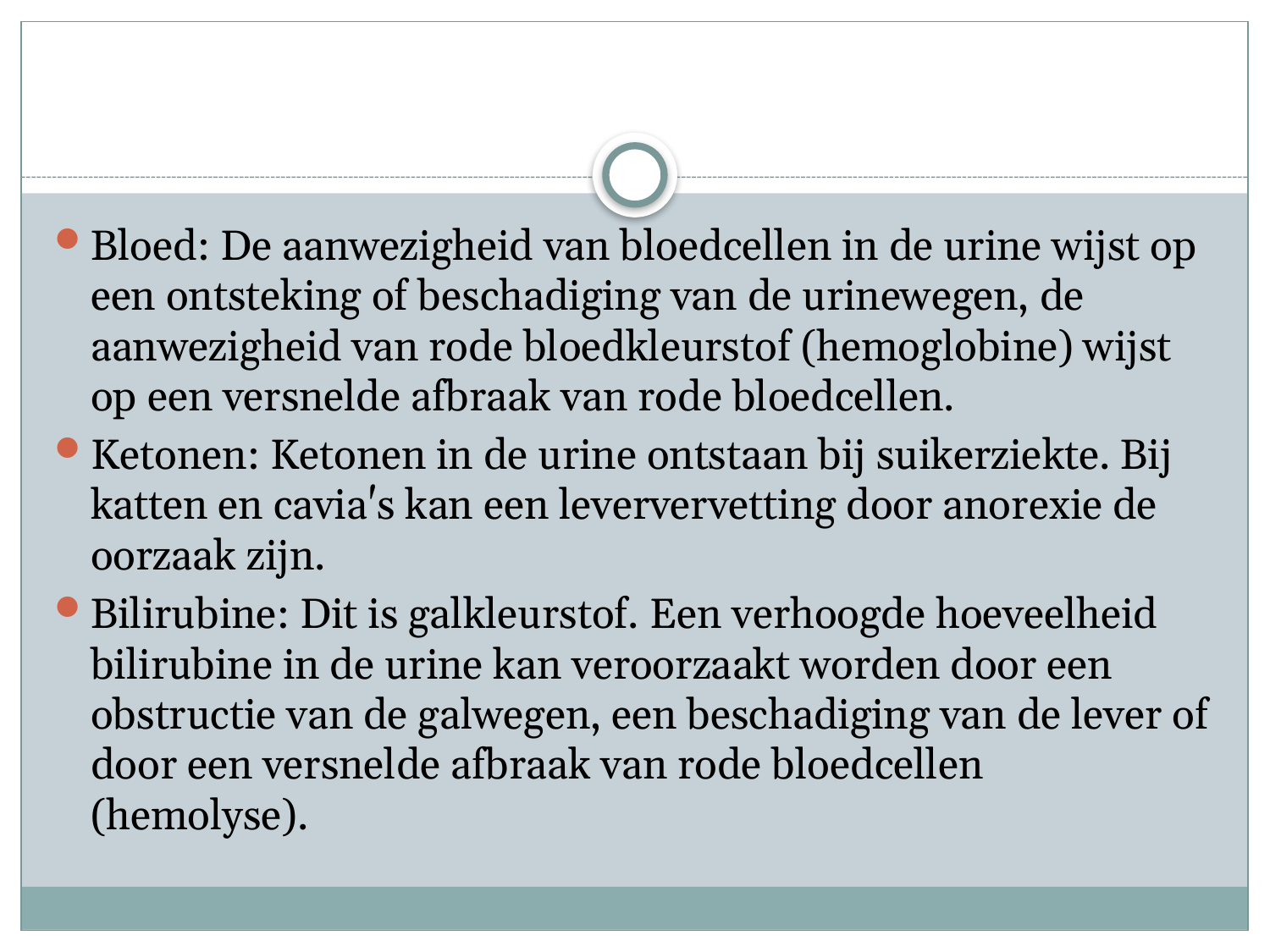

#
Bloed: De aanwezigheid van bloedcellen in de urine wijst op een ontsteking of beschadiging van de urinewegen, de aanwezigheid van rode bloedkleurstof (hemoglobine) wijst op een versnelde afbraak van rode bloedcellen.
Ketonen: Ketonen in de urine ontstaan bij suikerziekte. Bij katten en cavia's kan een leververvetting door anorexie de oorzaak zijn.
Bilirubine: Dit is galkleurstof. Een verhoogde hoeveelheid bilirubine in de urine kan veroorzaakt worden door een obstructie van de galwegen, een beschadiging van de lever of door een versnelde afbraak van rode bloedcellen (hemolyse).